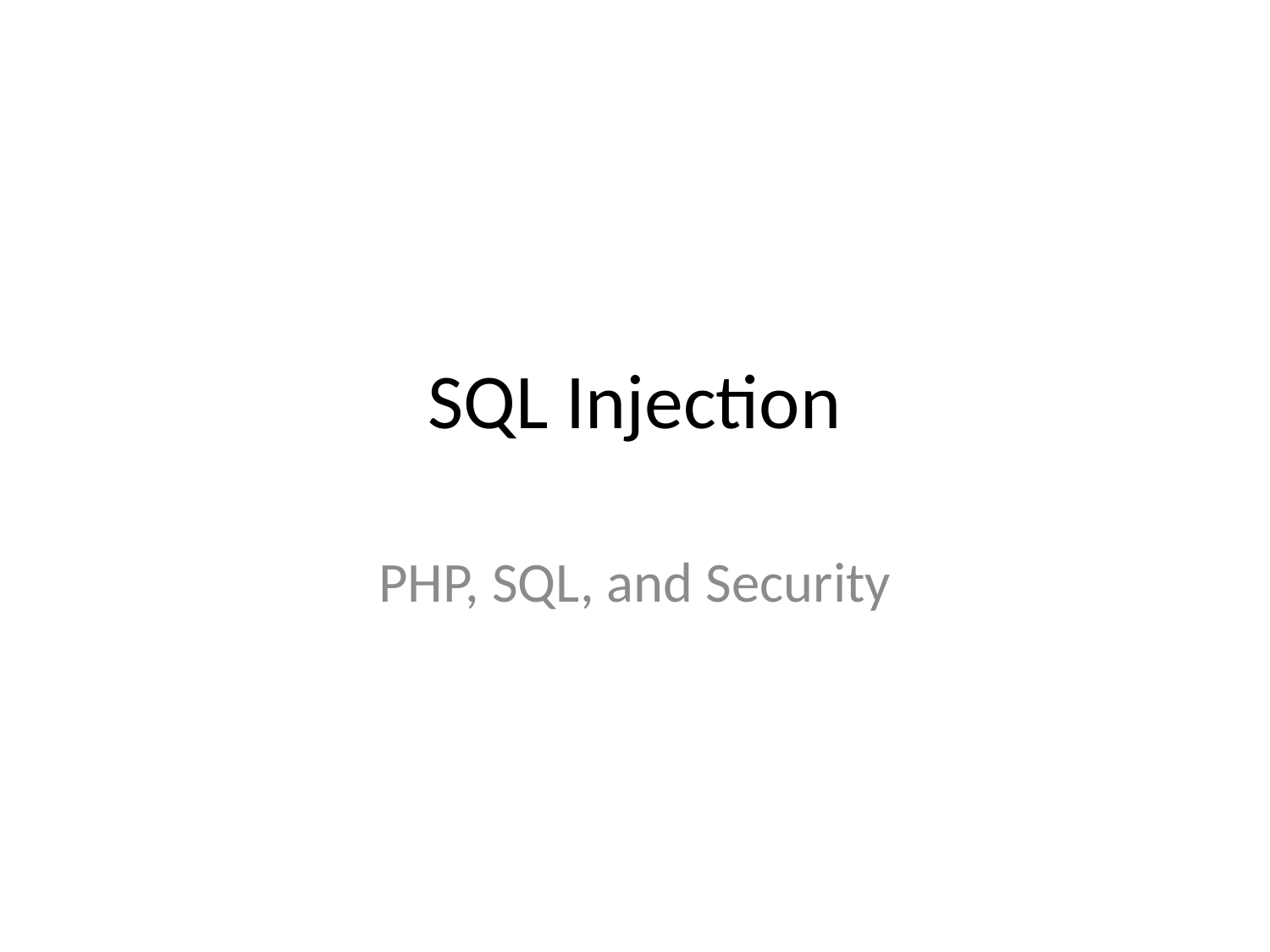

# SQL Injection
PHP, SQL, and Security